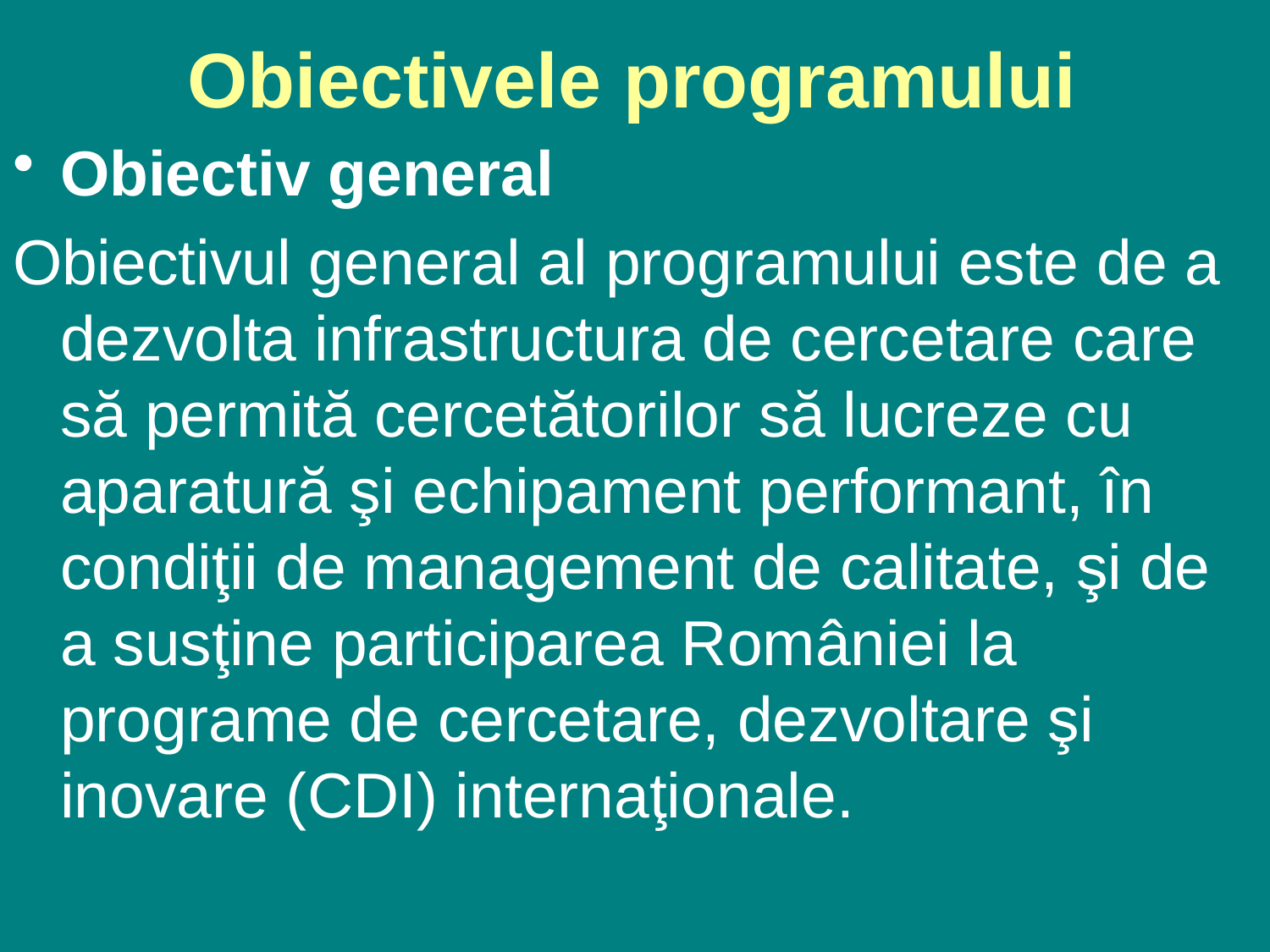

# Obiectivele programului
Obiectiv general
Obiectivul general al programului este de a dezvolta infrastructura de cercetare care să permită cercetătorilor să lucreze cu aparatură şi echipament performant, în condiţii de management de calitate, şi de a susţine participarea României la programe de cercetare, dezvoltare şi inovare (CDI) internaţionale.